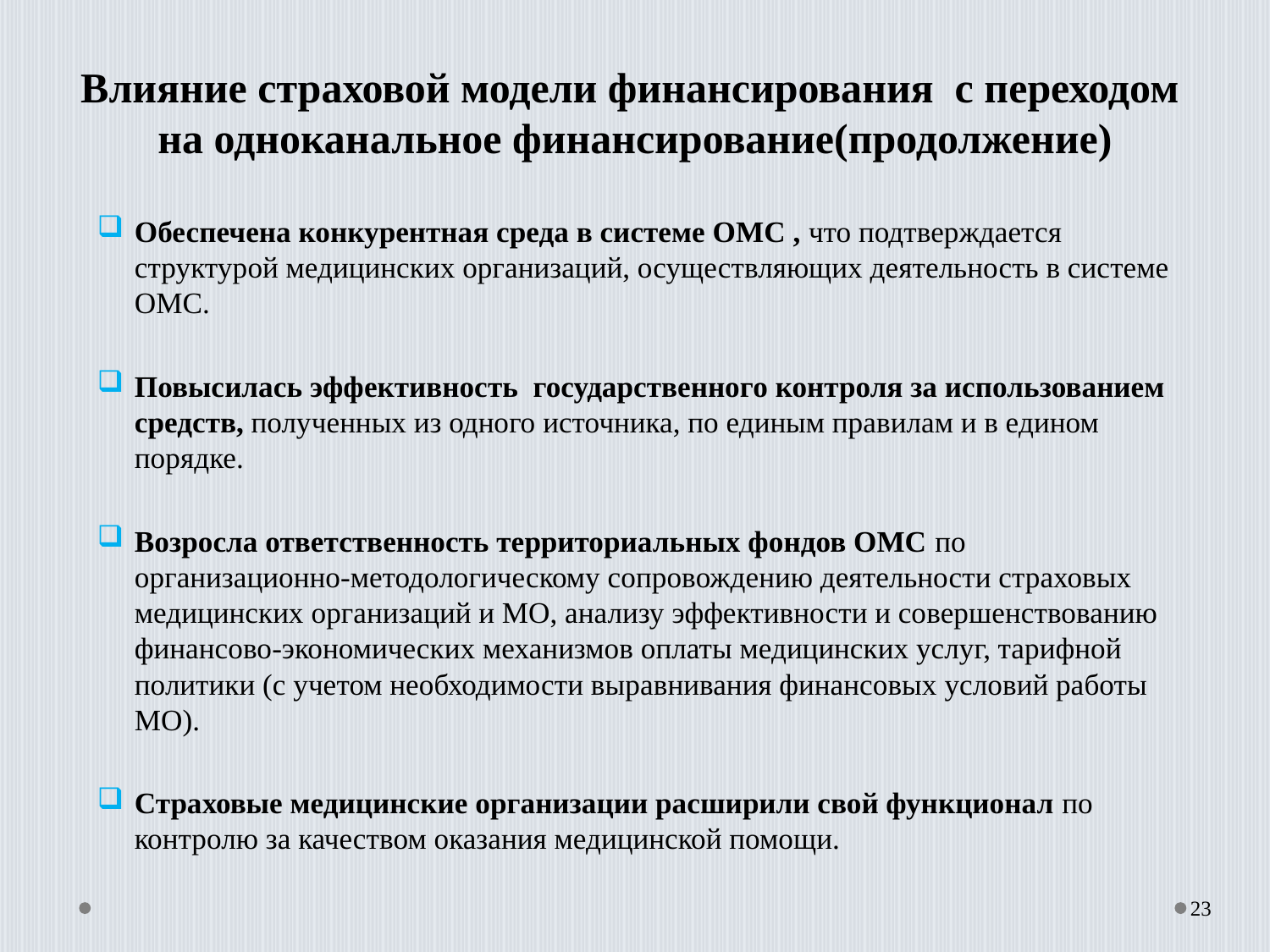

# Влияние страховой модели финансирования  с переходом  на одноканальное финансирование(продолжение)
Обеспечена конкурентная среда в системе ОМС , что подтверждается структурой медицинских организаций, осуществляющих деятельность в системе ОМС.

Повысилась эффективность  государственного контроля за использованием средств, полученных из одного источника, по единым правилам и в едином порядке.

Возросла ответственность территориальных фондов ОМС по организационно-методологическому сопровождению деятельности страховых медицинских организаций и МО, анализу эффективности и совершенствованию финансово-экономических механизмов оплаты медицинских услуг, тарифной политики (с учетом необходимости выравнивания финансовых условий работы МО).

Страховые медицинские организации расширили свой функционал по контролю за качеством оказания медицинской помощи.
23